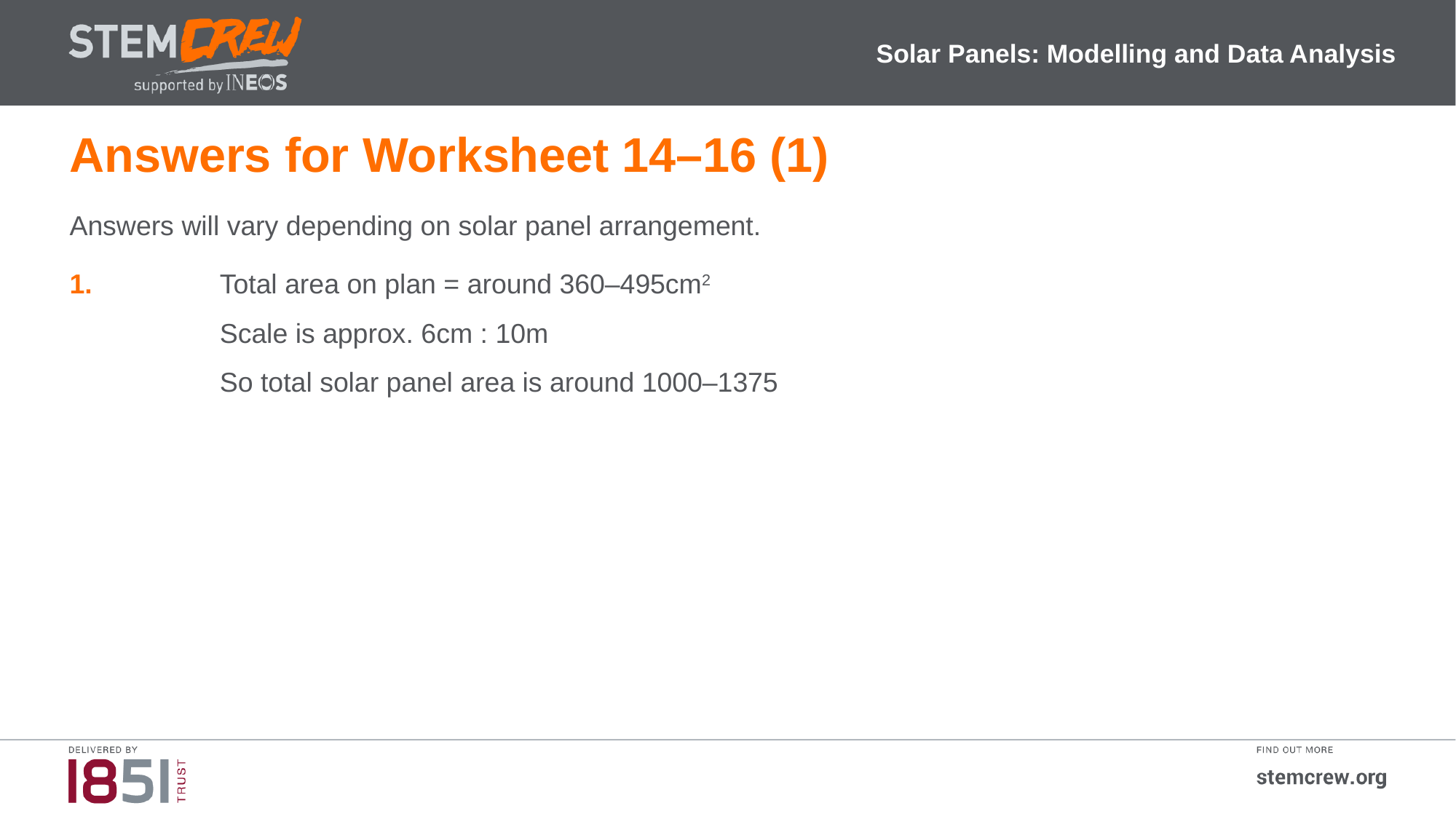

Solar Panels: Modelling and Data Analysis
Answers for Worksheet 14–16 (1)
Answers will vary depending on solar panel arrangement.
 	Total area on plan = around 360–495cm2
	Scale is approx. 6cm : 10m
	So total solar panel area is around 1000–1375